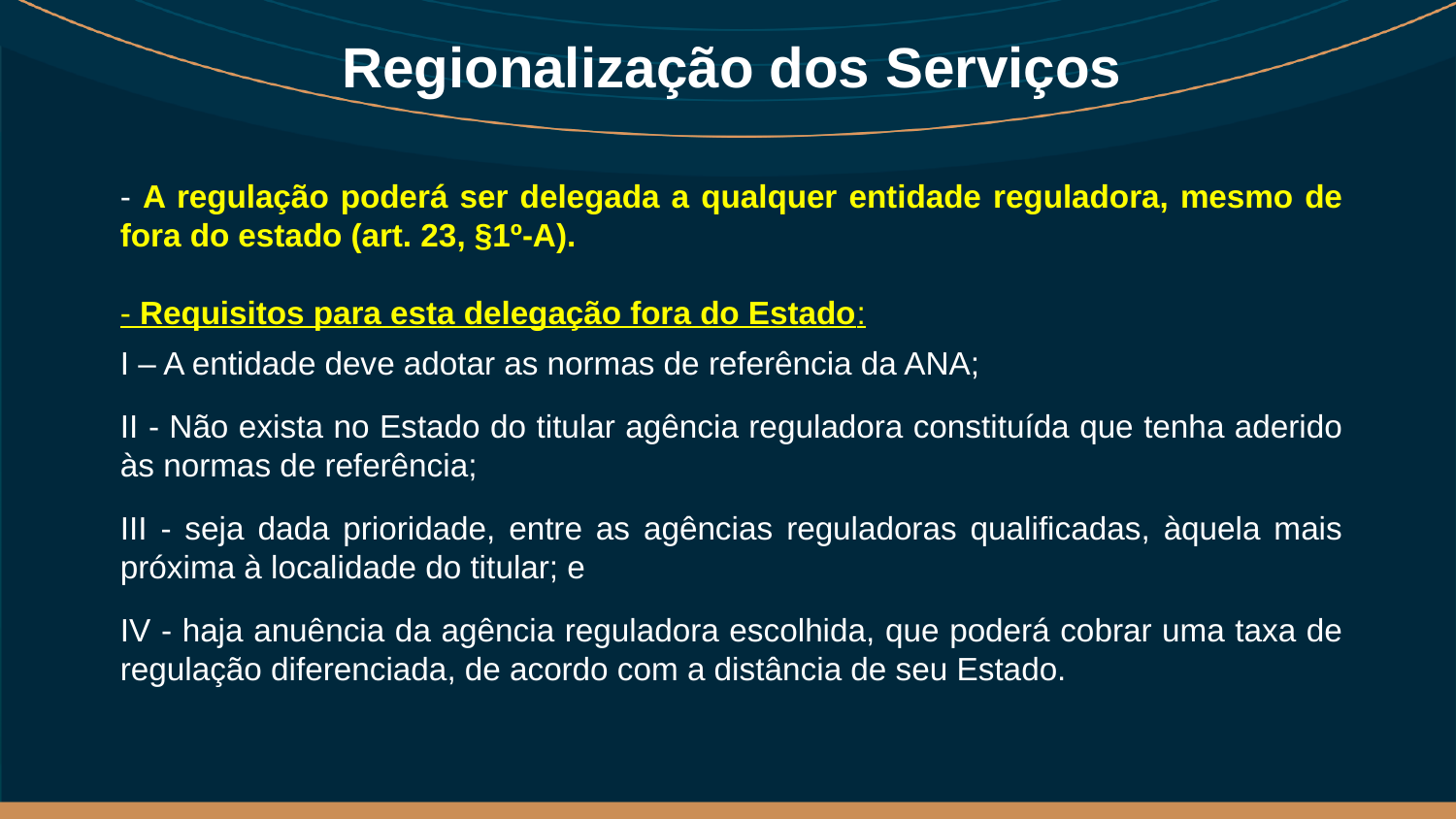

Regionalização dos Serviços
- A regulação poderá ser delegada a qualquer entidade reguladora, mesmo de fora do estado (art. 23, §1º-A).

- Requisitos para esta delegação fora do Estado:
I – A entidade deve adotar as normas de referência da ANA;
II - Não exista no Estado do titular agência reguladora constituída que tenha aderido às normas de referência;
III - seja dada prioridade, entre as agências reguladoras qualificadas, àquela mais próxima à localidade do titular; e
IV - haja anuência da agência reguladora escolhida, que poderá cobrar uma taxa de regulação diferenciada, de acordo com a distância de seu Estado.